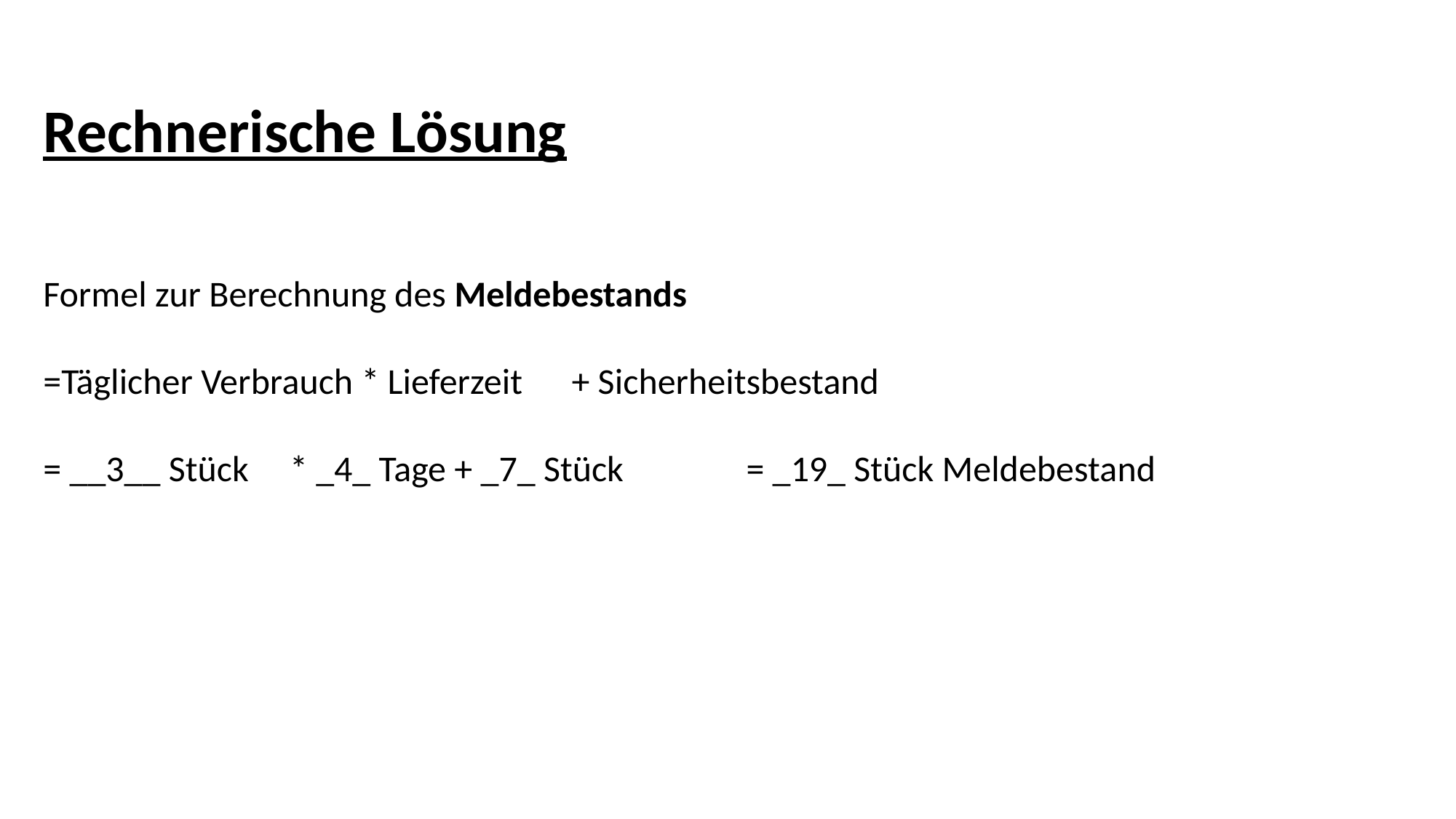

Rechnerische Lösung

Formel zur Berechnung des Meldebestands

=Täglicher Verbrauch * Lieferzeit      + Sicherheitsbestand

= __3__ Stück     * _4_ Tage + _7_ Stück               = _19_ Stück Meldebestand